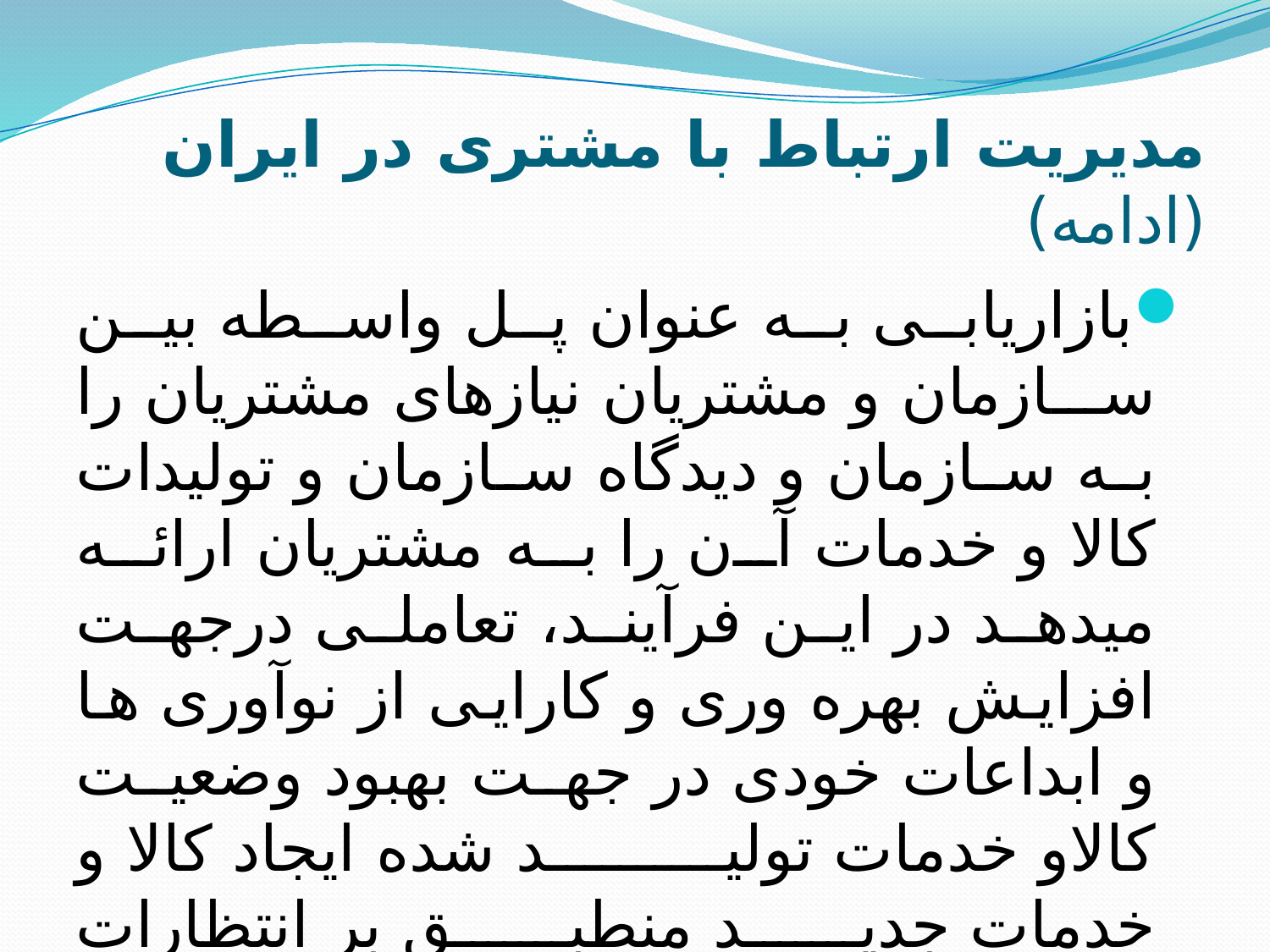

# مدیریت ارتباط با مشتری در ایران (ادامه)
بازاریابی به عنوان پل واسطه بین سازمان و مشتریان نیازهای مشتریان را به سازمان و دیدگاه سازمان و تولیدات کالا و خدمات آن را به مشتریان ارائه میدهد در این فرآیند، تعاملی درجهت افزایش بهره وری و کارایی از نوآوری ها و ابداعات خودی در جهت بهبود وضعیت کالاو خدمات تولید شده ایجاد کالا و خدمات جدید منطبق بر انتظارات مخاطب و مشتری ایجاد میشود.